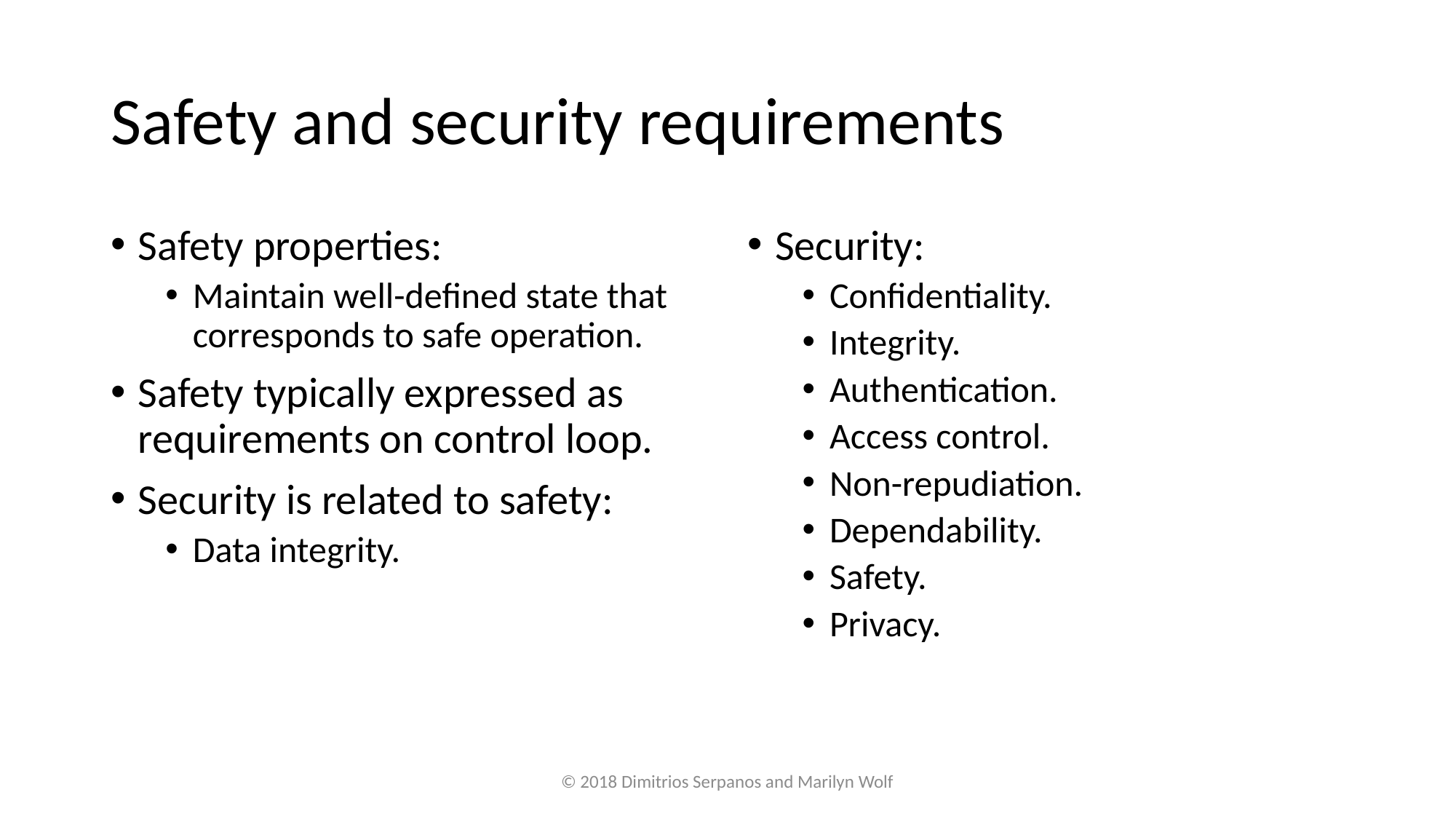

# Safety and security requirements
Safety properties:
Maintain well-defined state that corresponds to safe operation.
Safety typically expressed as requirements on control loop.
Security is related to safety:
Data integrity.
Security:
Confidentiality.
Integrity.
Authentication.
Access control.
Non-repudiation.
Dependability.
Safety.
Privacy.
© 2018 Dimitrios Serpanos and Marilyn Wolf